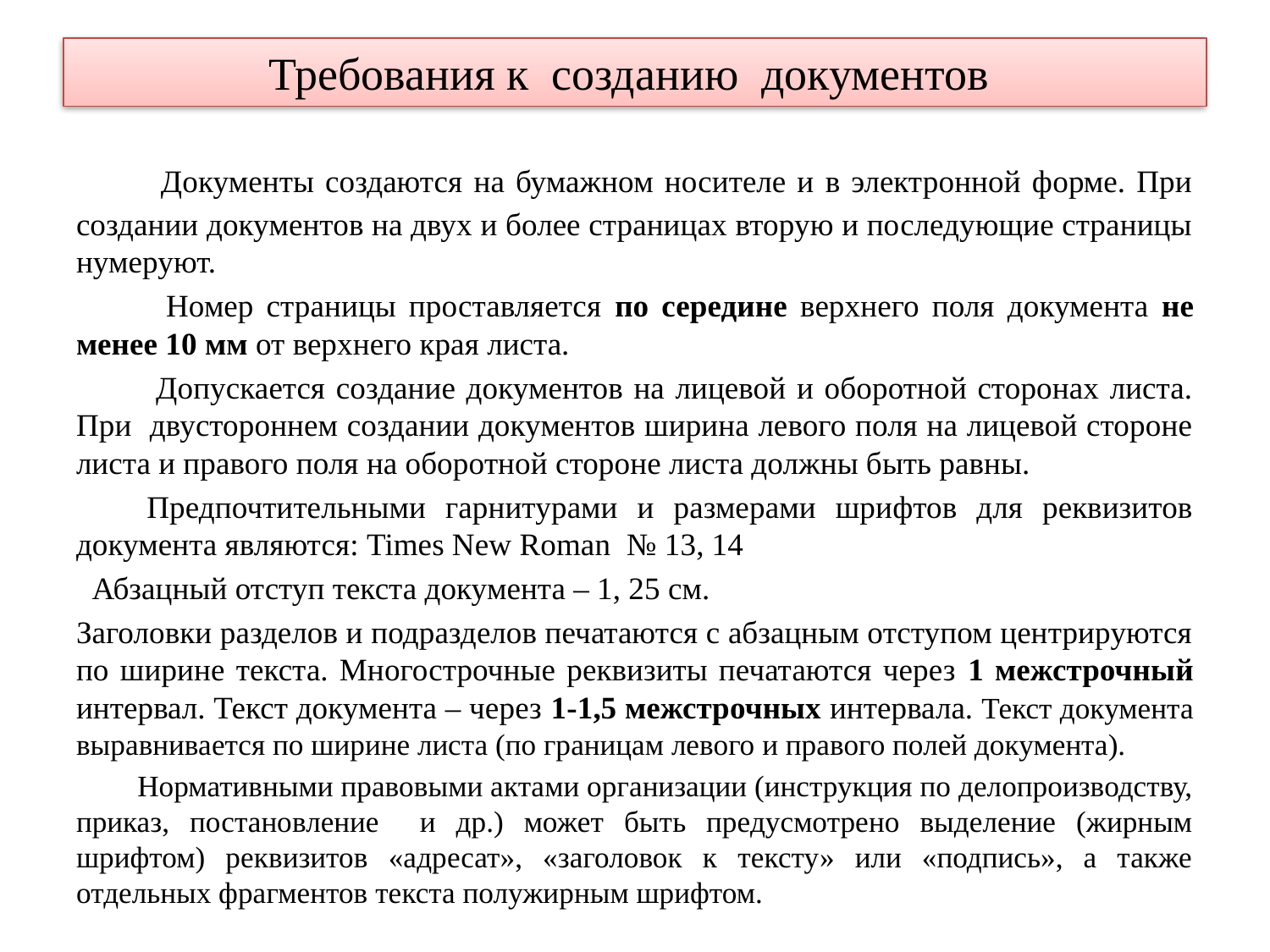

# Требования к  созданию  документов
     Документы создаются на бумажном носителе и в электронной форме. При создании документов на двух и более страницах вторую и последующие страницы нумеруют.
       Номер страницы проставляется по середине верхнего поля документа не менее 10 мм от верхнего края листа.
         Допускается создание документов на лицевой и оборотной сторонах листа. При  двустороннем создании документов ширина левого поля на лицевой стороне листа и правого поля на оборотной стороне листа должны быть равны.
    Предпочтительными гарнитурами и размерами шрифтов для реквизитов документа являются: Times New Roman  № 13, 14
  Абзацный отступ текста документа – 1, 25 см.
Заголовки разделов и подразделов печатаются с абзацным отступом центрируются по ширине текста. Многострочные реквизиты печатаются через 1 межстрочный интервал. Текст документа – через 1-1,5 межстрочных интервала. Текст документа выравнивается по ширине листа (по границам левого и правого полей документа).
        Нормативными правовыми актами организации (инструкция по делопроизводству, приказ, постановление  и др.) может быть предусмотрено выделение (жирным шрифтом) реквизитов «адресат», «заголовок к тексту» или «подпись», а также отдельных фрагментов текста полужирным шрифтом.